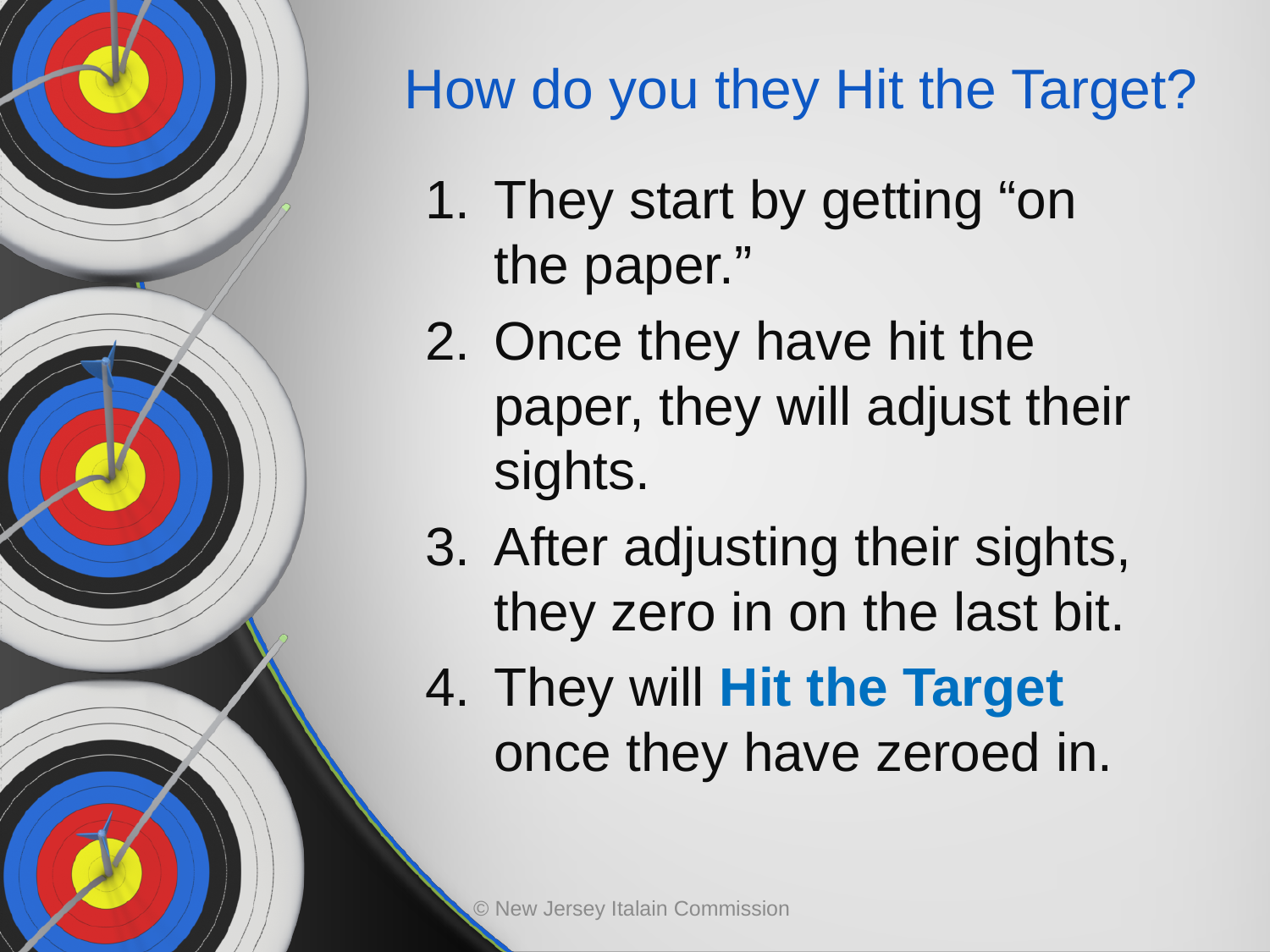

# How do you they Hit the Target?
They start by getting “on the paper.”
Once they have hit the paper, they will adjust their sights.
After adjusting their sights, they zero in on the last bit.
They will Hit the Target once they have zeroed in.

© New Jersey Italain Commission